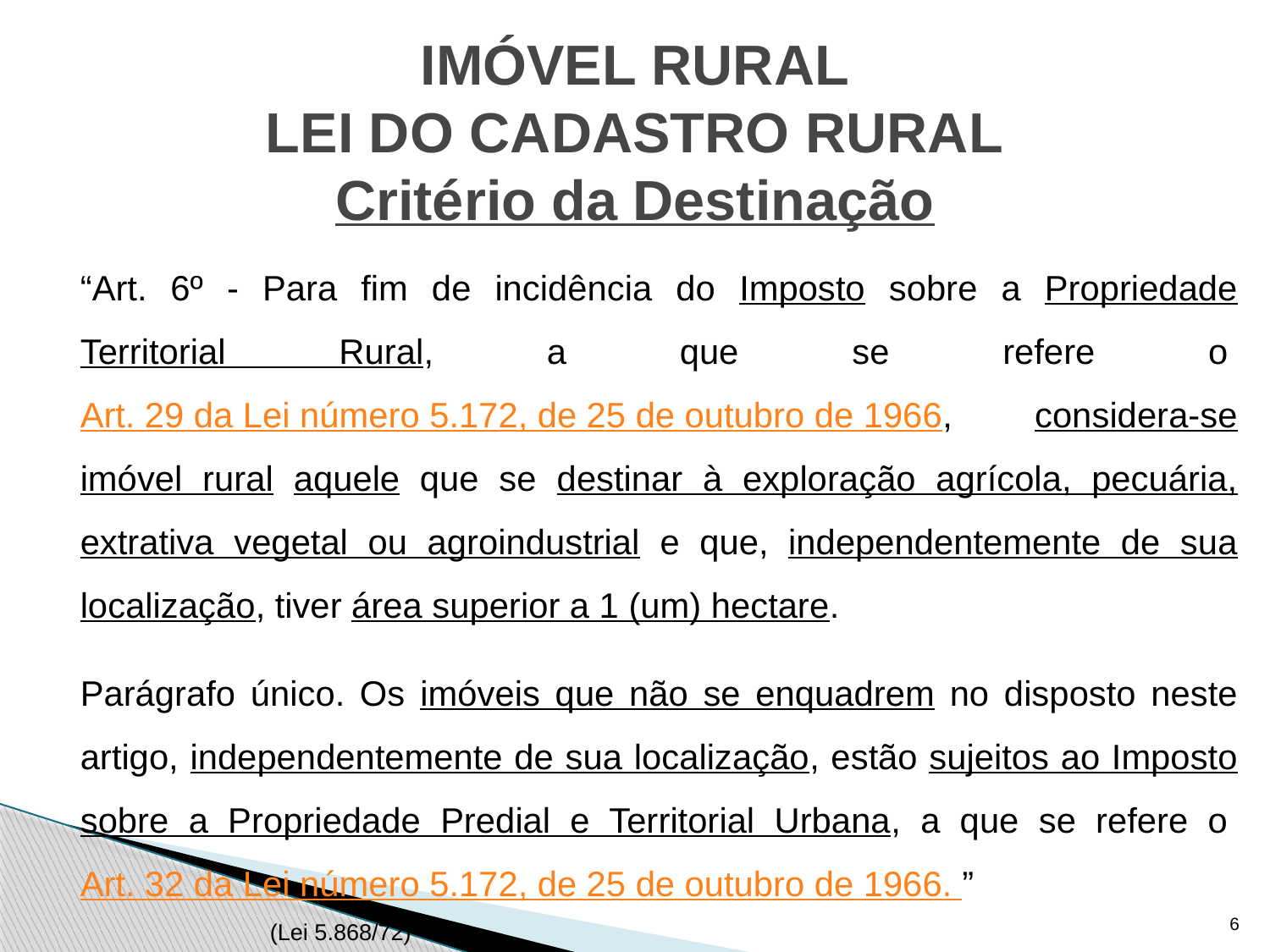

IMÓVEL RURAL
LEI DO CADASTRO RURAL
Critério da Destinação

	“Art. 6º - Para fim de incidência do Imposto sobre a Propriedade Territorial Rural, a que se refere o Art. 29 da Lei número 5.172, de 25 de outubro de 1966, considera-se imóvel rural aquele que se destinar à exploração agrícola, pecuária, extrativa vegetal ou agroindustrial e que, independentemente de sua localização, tiver área superior a 1 (um) hectare.
	Parágrafo único. Os imóveis que não se enquadrem no disposto neste artigo, independentemente de sua localização, estão sujeitos ao Imposto sobre a Propriedade Predial e Territorial Urbana, a que se refere o Art. 32 da Lei número 5.172, de 25 de outubro de 1966. ”                                                                                              (Lei 5.868/72)
6